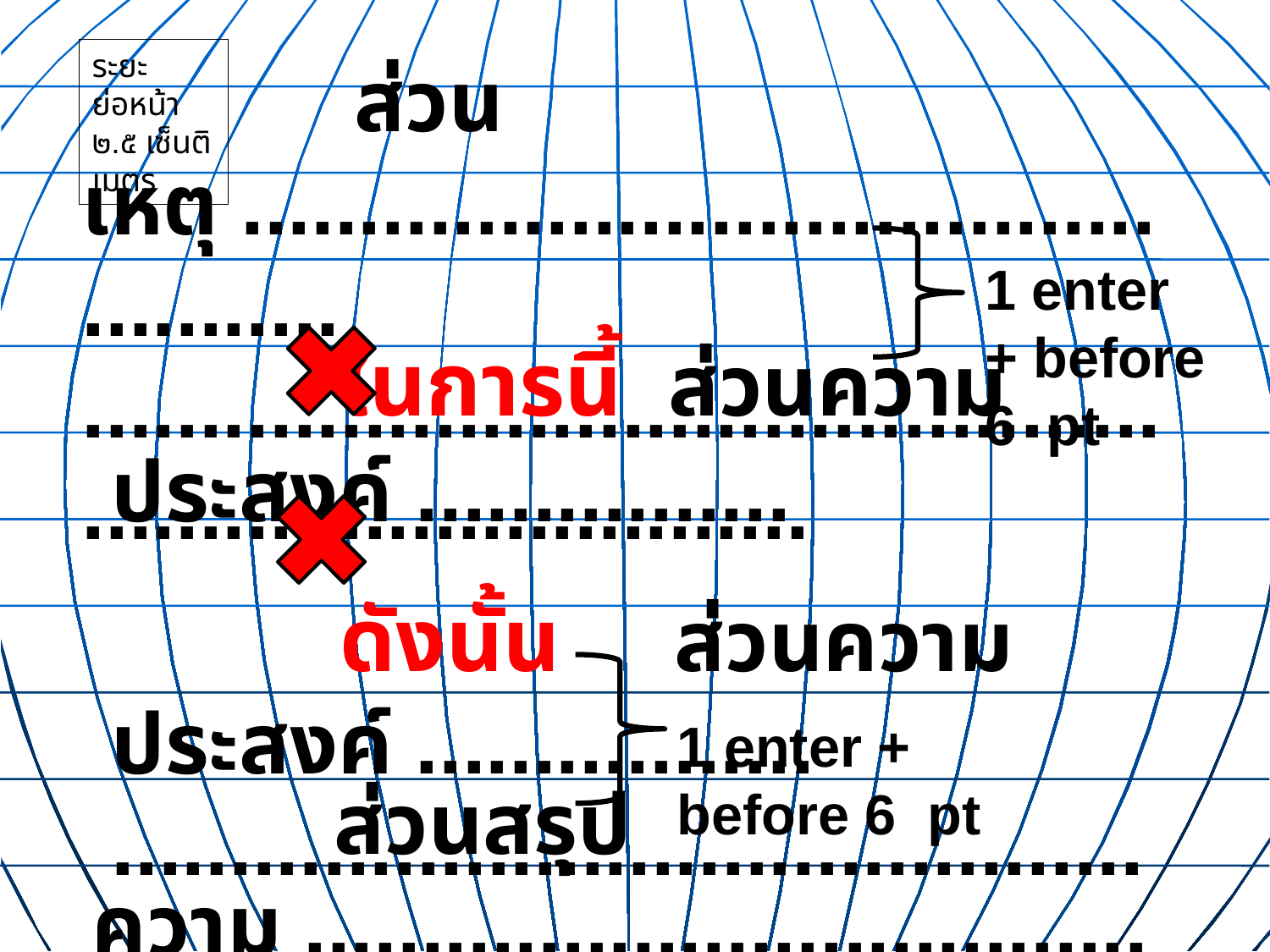

ส่วนเหตุ ..................................................
.............................................................................
ระยะย่อหน้า
๒.๕ เซ็นติเมตร

1 enter
+ before 6  pt

          ในการนี้  ส่วนความประสงค์ ................
          ดังนั้น     ส่วนความประสงค์ .................
...........................................................................

1 enter + before 6  pt
           ส่วนสรุปความ ........................................